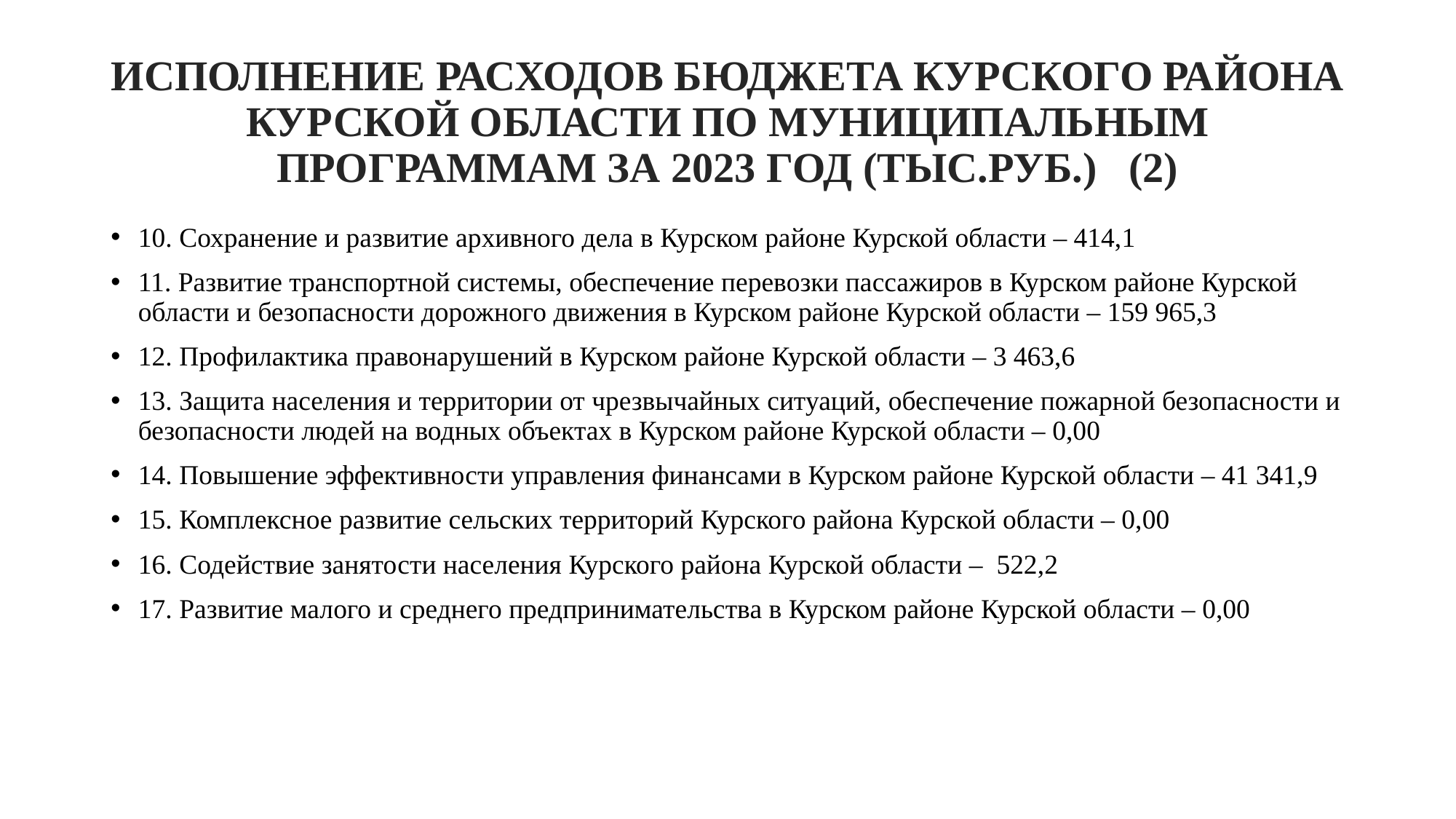

# ИСПОЛНЕНИЕ РАСХОДОВ БЮДЖЕТА КУРСКОГО РАЙОНА КУРСКОЙ ОБЛАСТИ ПО МУНИЦИПАЛЬНЫМ ПРОГРАММАМ ЗА 2023 ГОД (ТЫС.РУБ.)   (2)
10. Сохранение и развитие архивного дела в Курском районе Курской области – 414,1
11. Развитие транспортной системы, обеспечение перевозки пассажиров в Курском районе Курской области и безопасности дорожного движения в Курском районе Курской области – 159 965,3
12. Профилактика правонарушений в Курском районе Курской области – 3 463,6
13. Защита населения и территории от чрезвычайных ситуаций, обеспечение пожарной безопасности и безопасности людей на водных объектах в Курском районе Курской области – 0,00
14. Повышение эффективности управления финансами в Курском районе Курской области – 41 341,9
15. Комплексное развитие сельских территорий Курского района Курской области – 0,00
16. Содействие занятости населения Курского района Курской области –  522,2
17. Развитие малого и среднего предпринимательства в Курском районе Курской области – 0,00